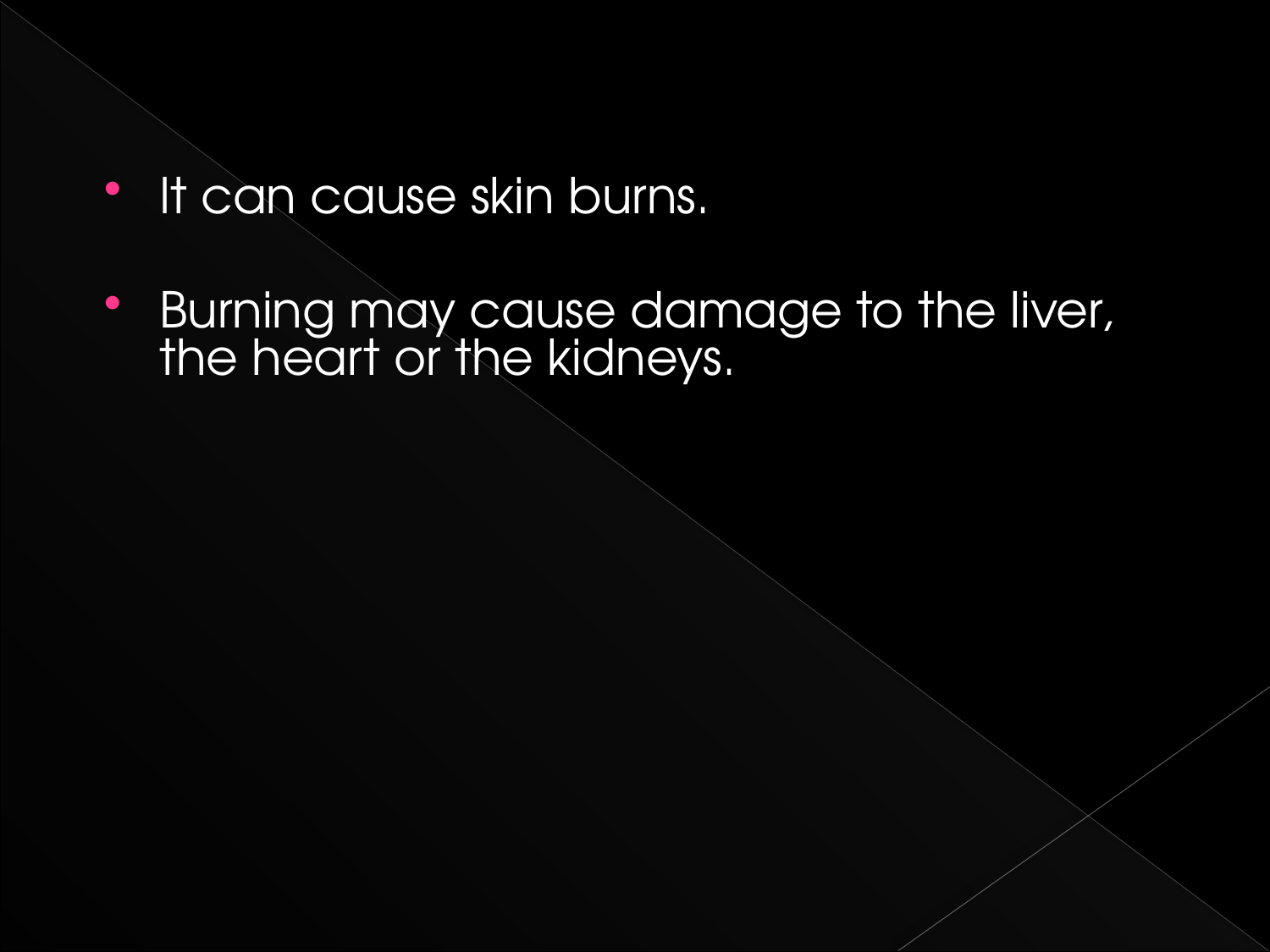

It can cause skin burns.

Burning may cause damage to the liver, the heart or the kidneys.